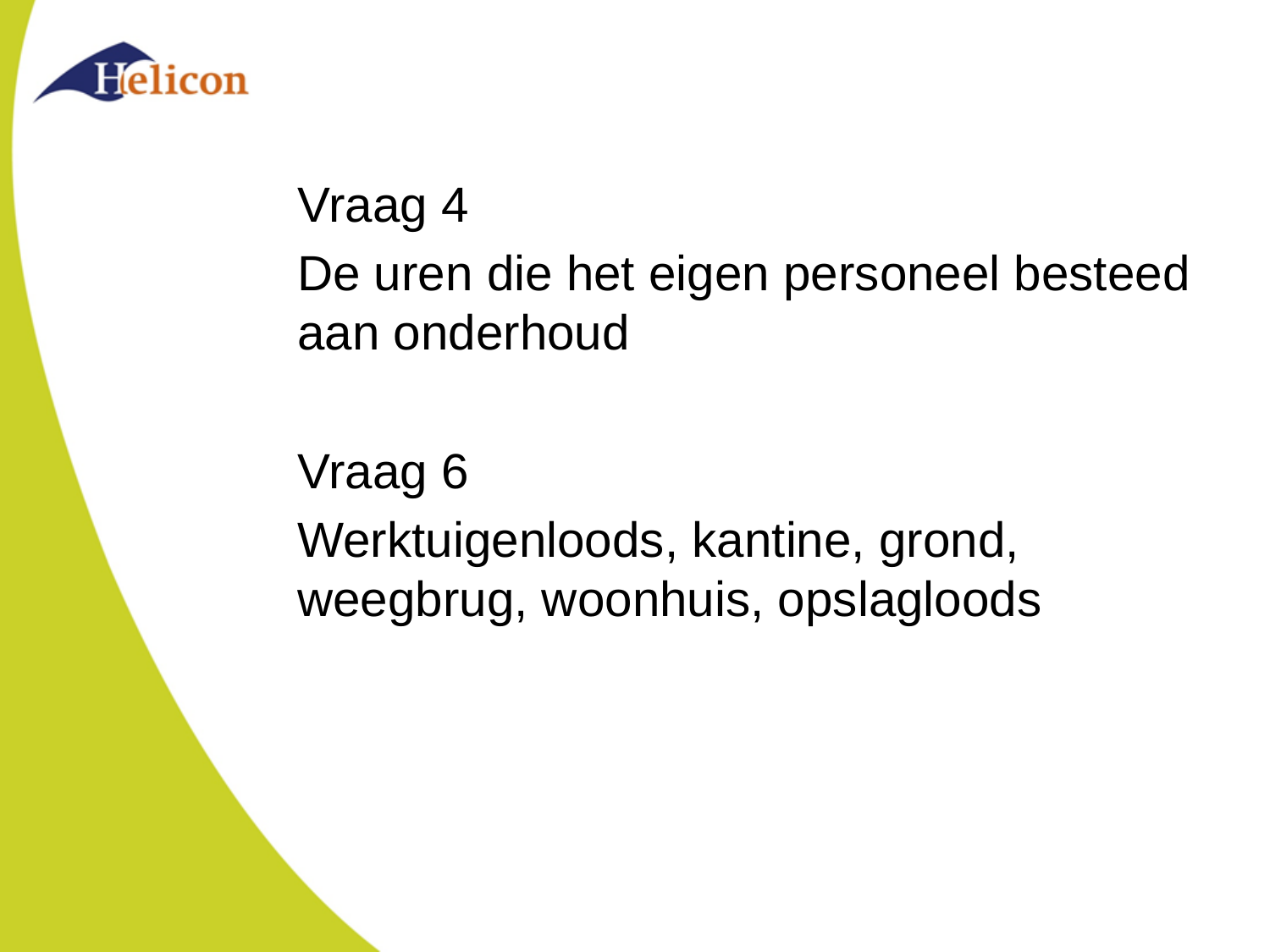

#
Vraag 4
De uren die het eigen personeel besteed aan onderhoud

Vraag 6
Werktuigenloods, kantine, grond, weegbrug, woonhuis, opslagloods